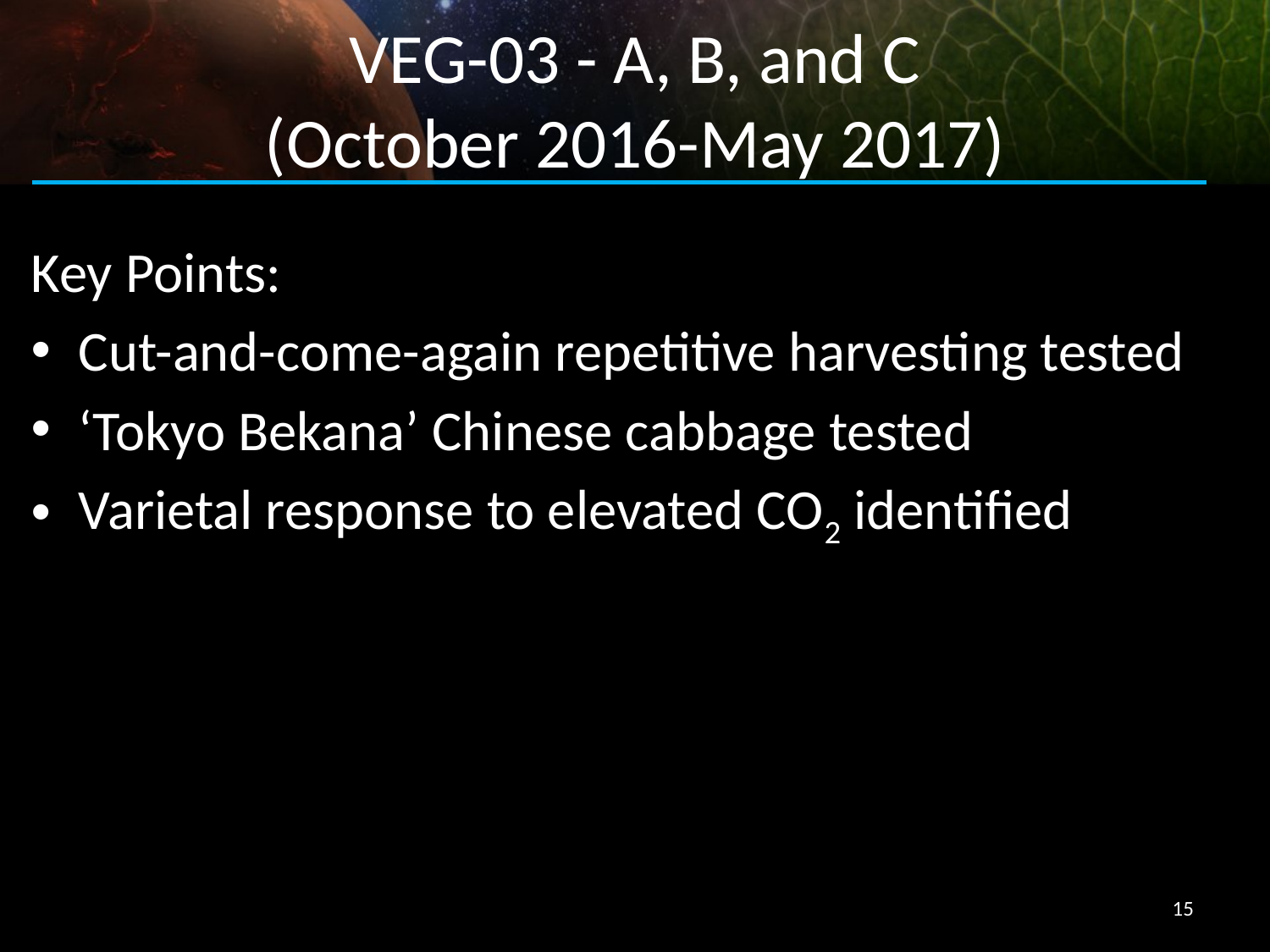

# VEG-03 - A, B, and C (October 2016-May 2017)
Key Points:
Cut-and-come-again repetitive harvesting tested
‘Tokyo Bekana’ Chinese cabbage tested
Varietal response to elevated CO2 identified

15